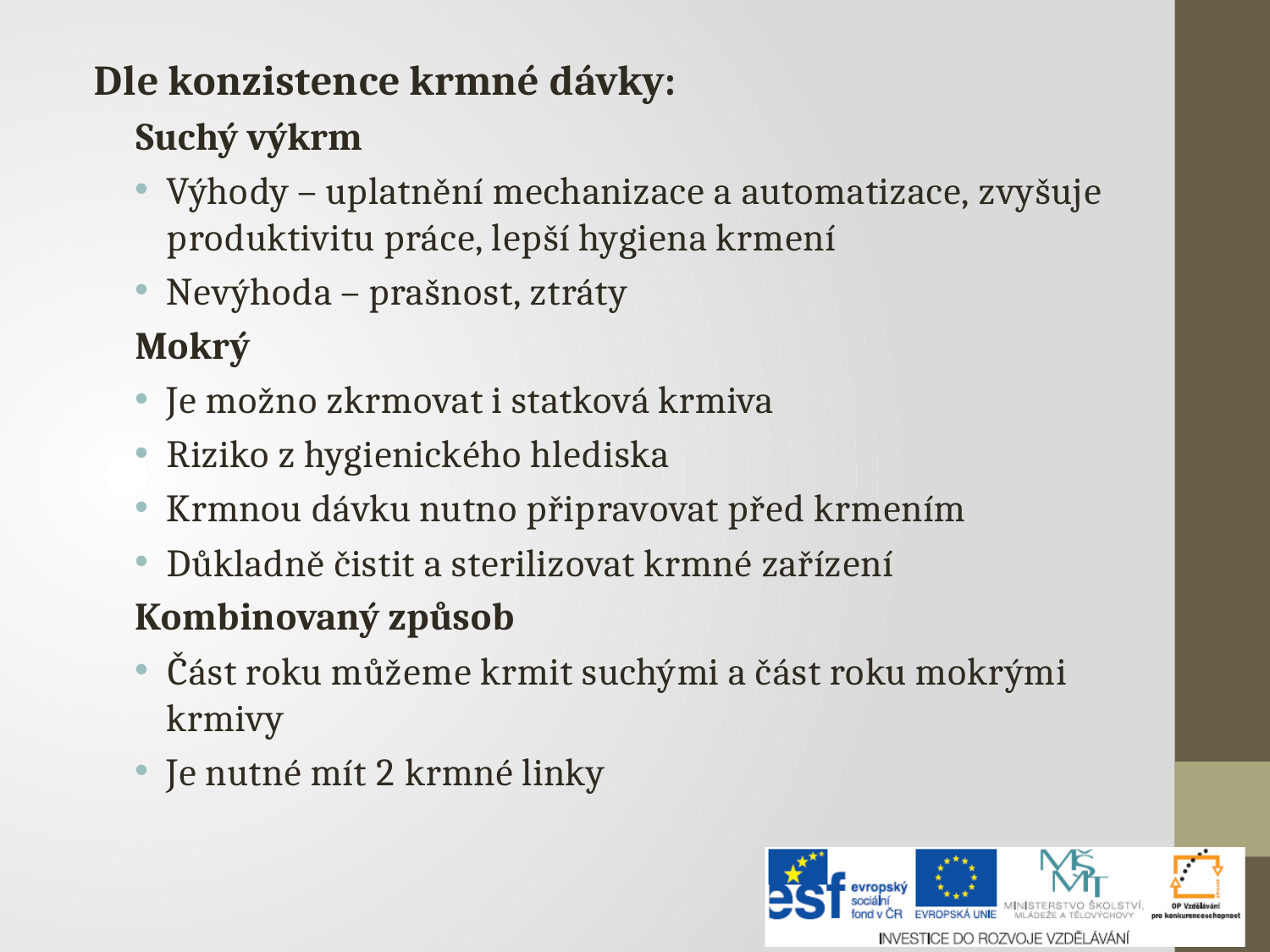

Dle konzistence krmné dávky:
Suchý výkrm
Výhody – uplatnění mechanizace a automatizace, zvyšuje produktivitu práce, lepší hygiena krmení
Nevýhoda – prašnost, ztráty
Mokrý
Je možno zkrmovat i statková krmiva
Riziko z hygienického hlediska
Krmnou dávku nutno připravovat před krmením
Důkladně čistit a sterilizovat krmné zařízení
Kombinovaný způsob
Část roku můžeme krmit suchými a část roku mokrými krmivy
Je nutné mít 2 krmné linky